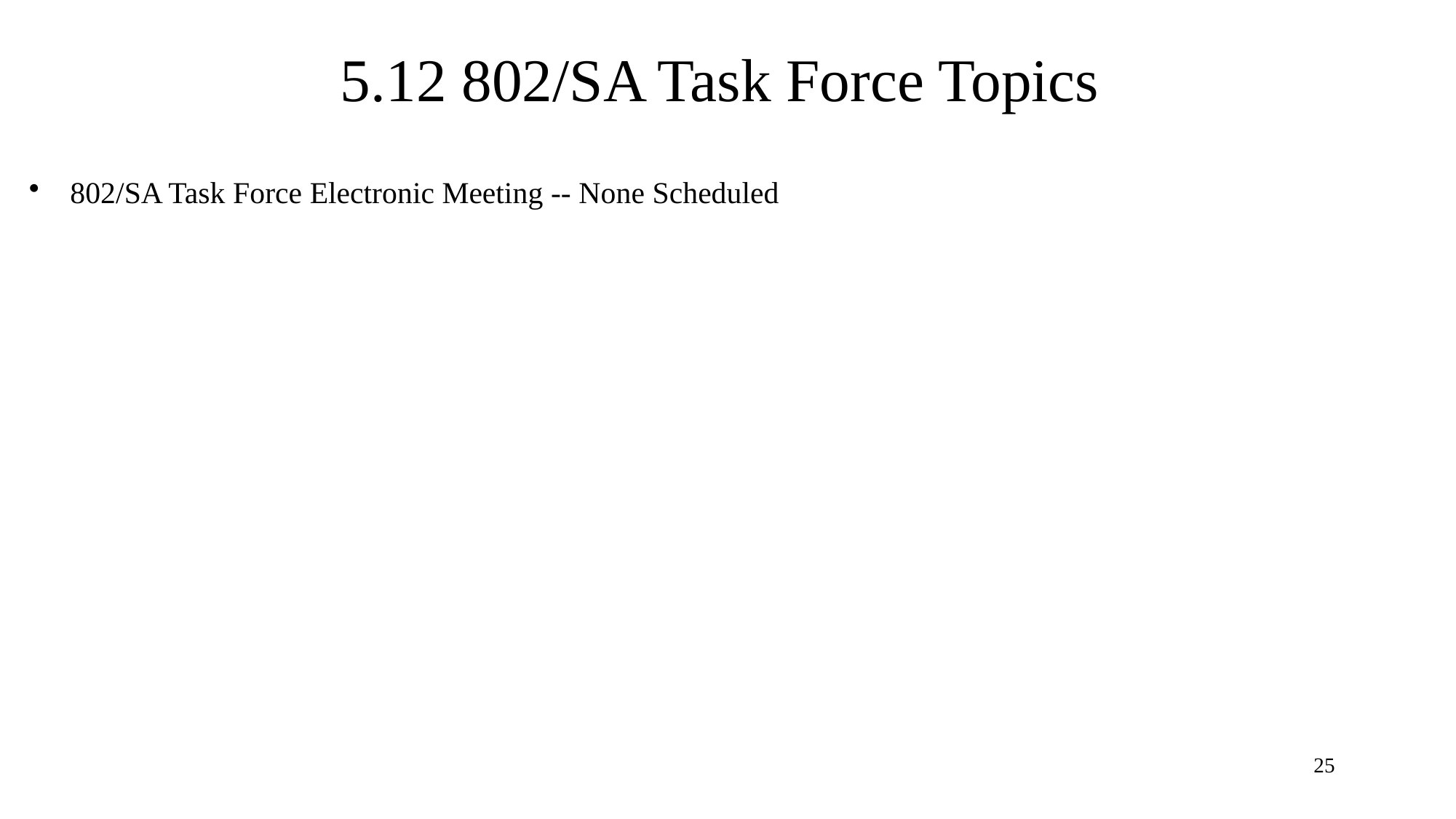

# 5.12 802/SA Task Force Topics
802/SA Task Force Electronic Meeting -- None Scheduled

25